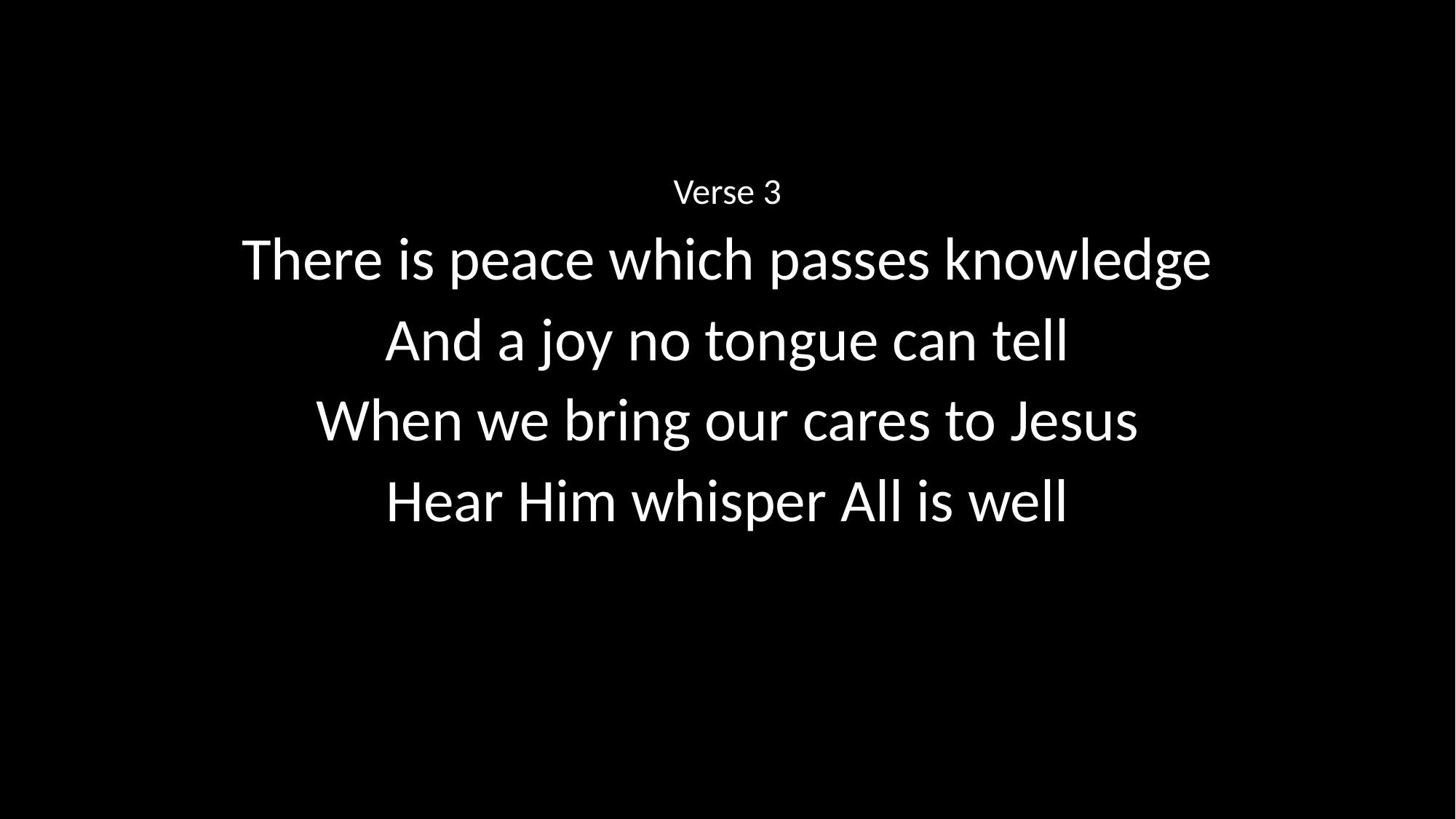

Verse 3
There is peace which passes knowledge
And a joy no tongue can tell
When we bring our cares to Jesus
Hear Him whisper All is well